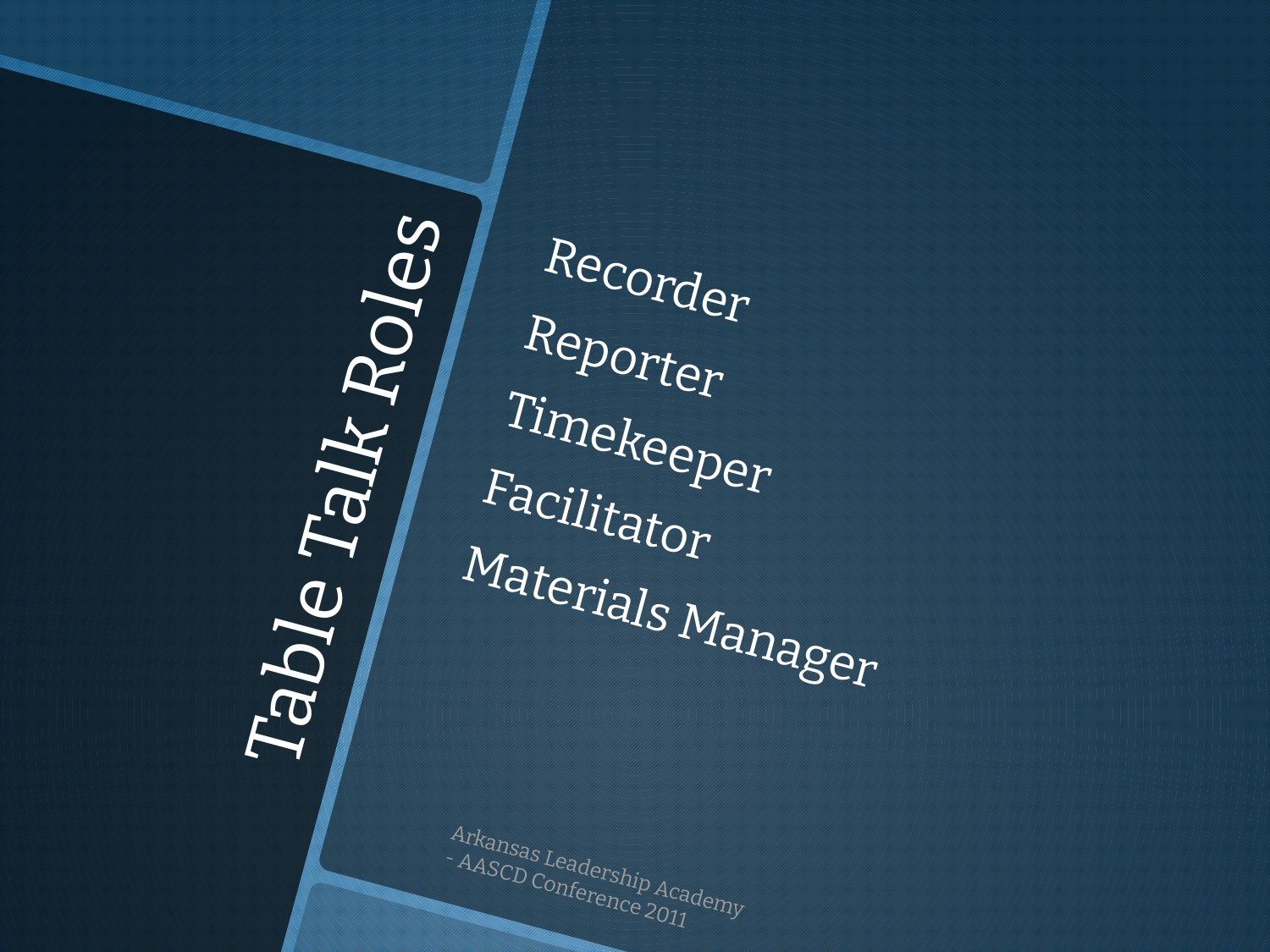

Recorder
Reporter
Timekeeper
Facilitator
Materials Manager
# Table Talk Roles
Arkansas Leadership Academy - AASCD Conference 2011